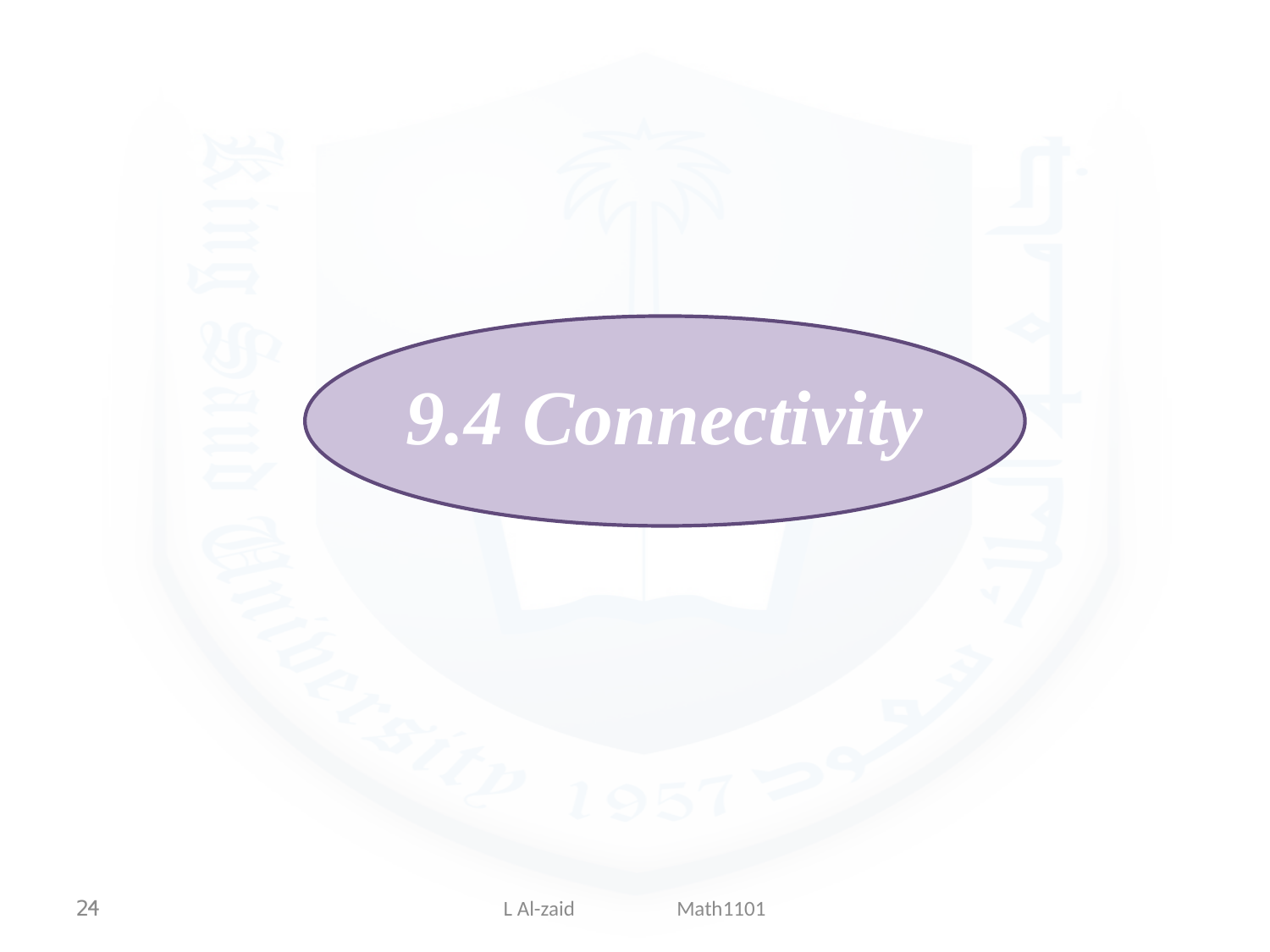

# 9.4 Connectivity

24
L Al-zaid                     Math1101